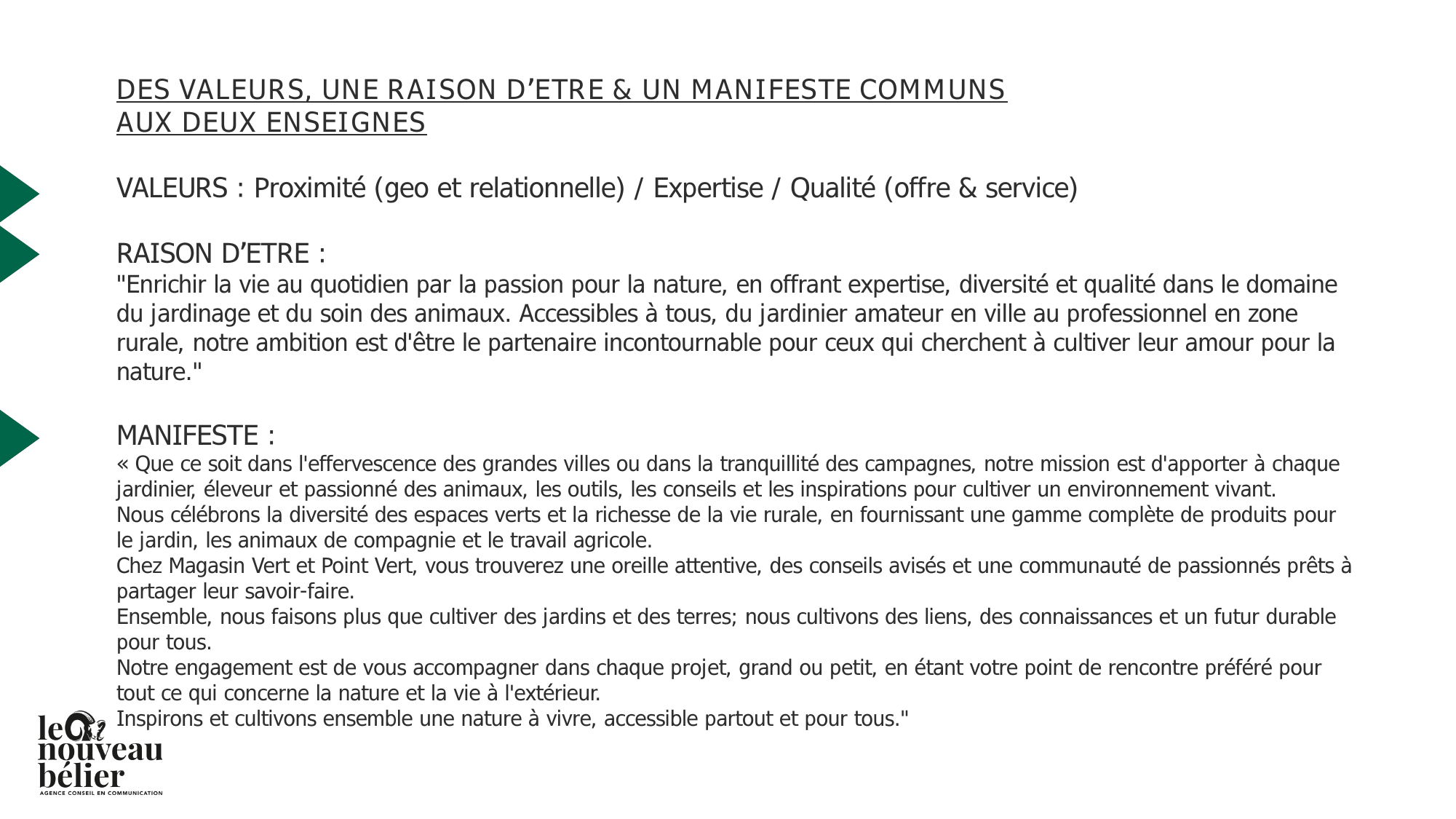

DES VALEURS, UNE RAISON D’ETRE & UN MANIFESTE COMMUNS
AUX DEUX ENSEIGNES

VALEURS : Proximité (geo et relationnelle) / Expertise / Qualité (offre & service)

RAISON D’ETRE :
"Enrichir la vie au quotidien par la passion pour la nature, en offrant expertise, diversité et qualité dans le domaine du jardinage et du soin des animaux. Accessibles à tous, du jardinier amateur en ville au professionnel en zone rurale, notre ambition est d'être le partenaire incontournable pour ceux qui cherchent à cultiver leur amour pour la nature."

MANIFESTE :
« Que ce soit dans l'effervescence des grandes villes ou dans la tranquillité des campagnes, notre mission est d'apporter à chaque jardinier, éleveur et passionné des animaux, les outils, les conseils et les inspirations pour cultiver un environnement vivant.
Nous célébrons la diversité des espaces verts et la richesse de la vie rurale, en fournissant une gamme complète de produits pour le jardin, les animaux de compagnie et le travail agricole.
Chez Magasin Vert et Point Vert, vous trouverez une oreille attentive, des conseils avisés et une communauté de passionnés prêts à partager leur savoir-faire.
Ensemble, nous faisons plus que cultiver des jardins et des terres; nous cultivons des liens, des connaissances et un futur durable pour tous.
Notre engagement est de vous accompagner dans chaque projet, grand ou petit, en étant votre point de rencontre préféré pour tout ce qui concerne la nature et la vie à l'extérieur.
Inspirons et cultivons ensemble une nature à vivre, accessible partout et pour tous."